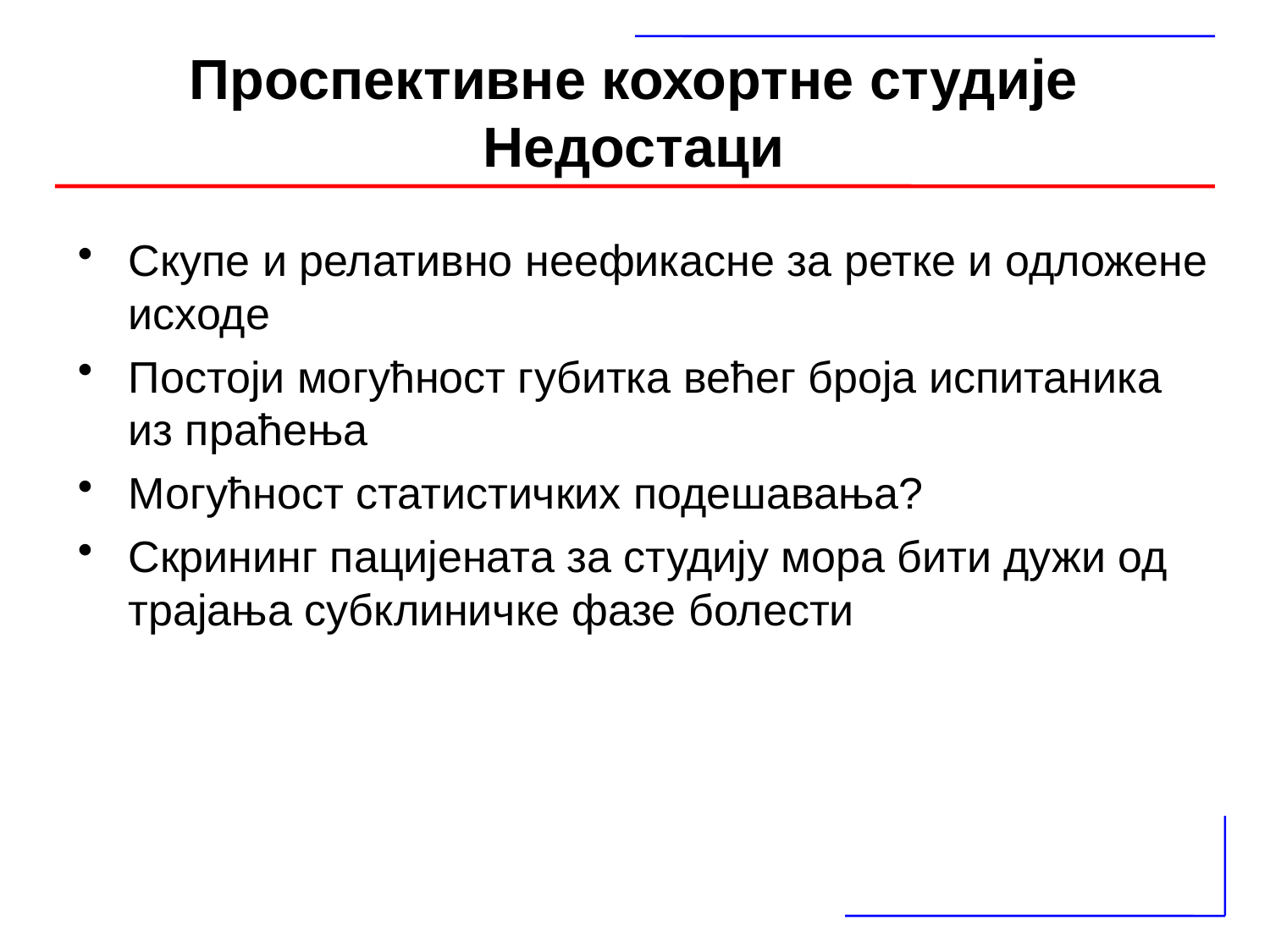

# Проспективне кохортне студије Недостаци
Скупе и релативно неефикасне за ретке и одложене исходе
Постоји могућност губитка већег броја испитаника из праћења
Могућност статистичких подешавања?
Скрининг пацијената за студију мора бити дужи од трајања субклиничке фазе болести